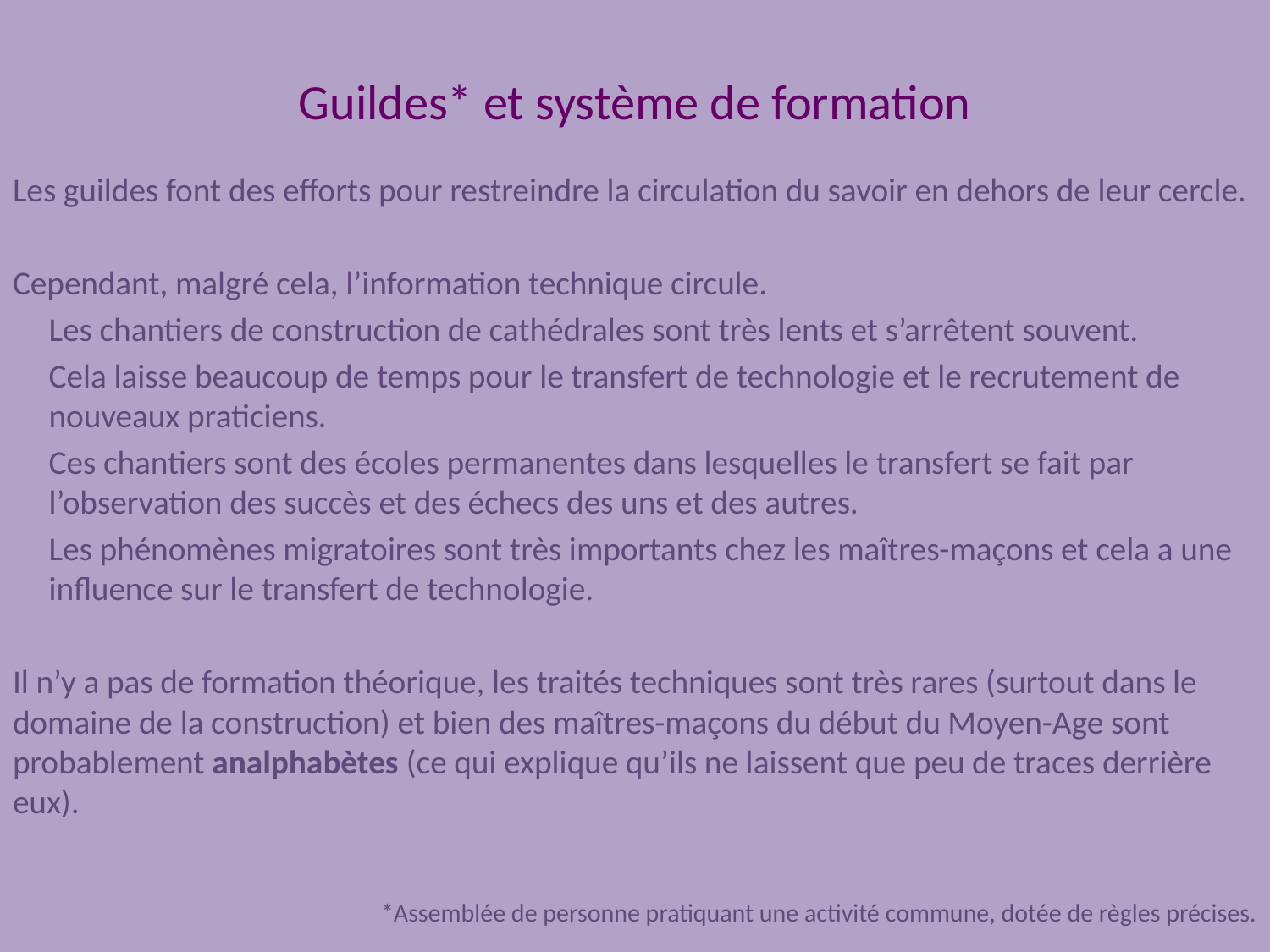

# Guildes* et système de formation
Les guildes font des efforts pour restreindre la circulation du savoir en dehors de leur cercle.

Cependant, malgré cela, l’information technique circule.
Les chantiers de construction de cathédrales sont très lents et s’arrêtent souvent.
Cela laisse beaucoup de temps pour le transfert de technologie et le recrutement de nouveaux praticiens.
Ces chantiers sont des écoles permanentes dans lesquelles le transfert se fait par l’observation des succès et des échecs des uns et des autres.
Les phénomènes migratoires sont très importants chez les maîtres-maçons et cela a une influence sur le transfert de technologie.

Il n’y a pas de formation théorique, les traités techniques sont très rares (surtout dans le domaine de la construction) et bien des maîtres-maçons du début du Moyen-Age sont probablement analphabètes (ce qui explique qu’ils ne laissent que peu de traces derrière eux).

*Assemblée de personne pratiquant une activité commune, dotée de règles précises.